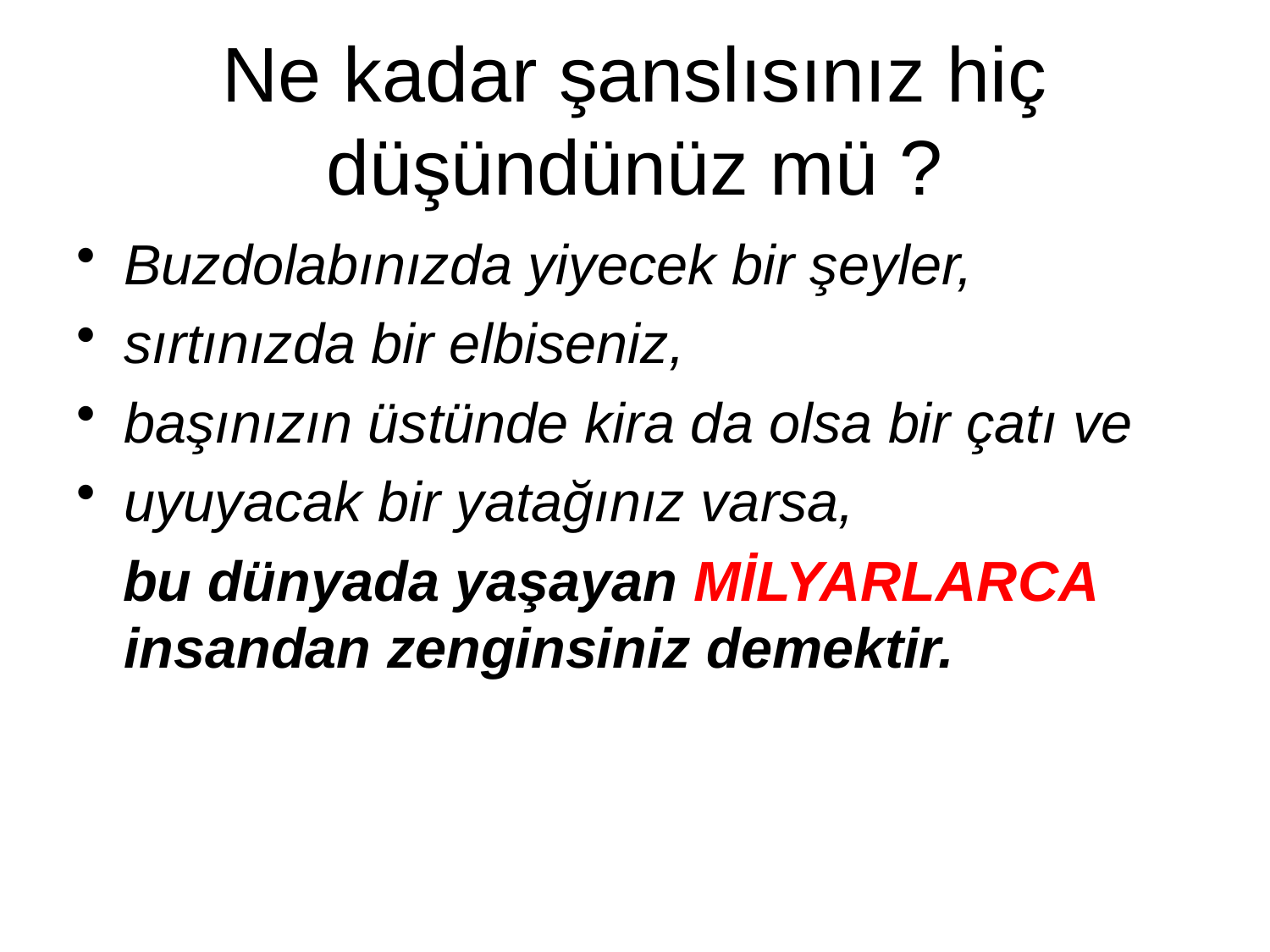

# Ne kadar şanslısınız hiç düşündünüz mü ?
Buzdolabınızda yiyecek bir şeyler,
sırtınızda bir elbiseniz,
başınızın üstünde kira da olsa bir çatı ve
uyuyacak bir yatağınız varsa,
   bu dünyada yaşayan MİLYARLARCA insandan zenginsiniz demektir.